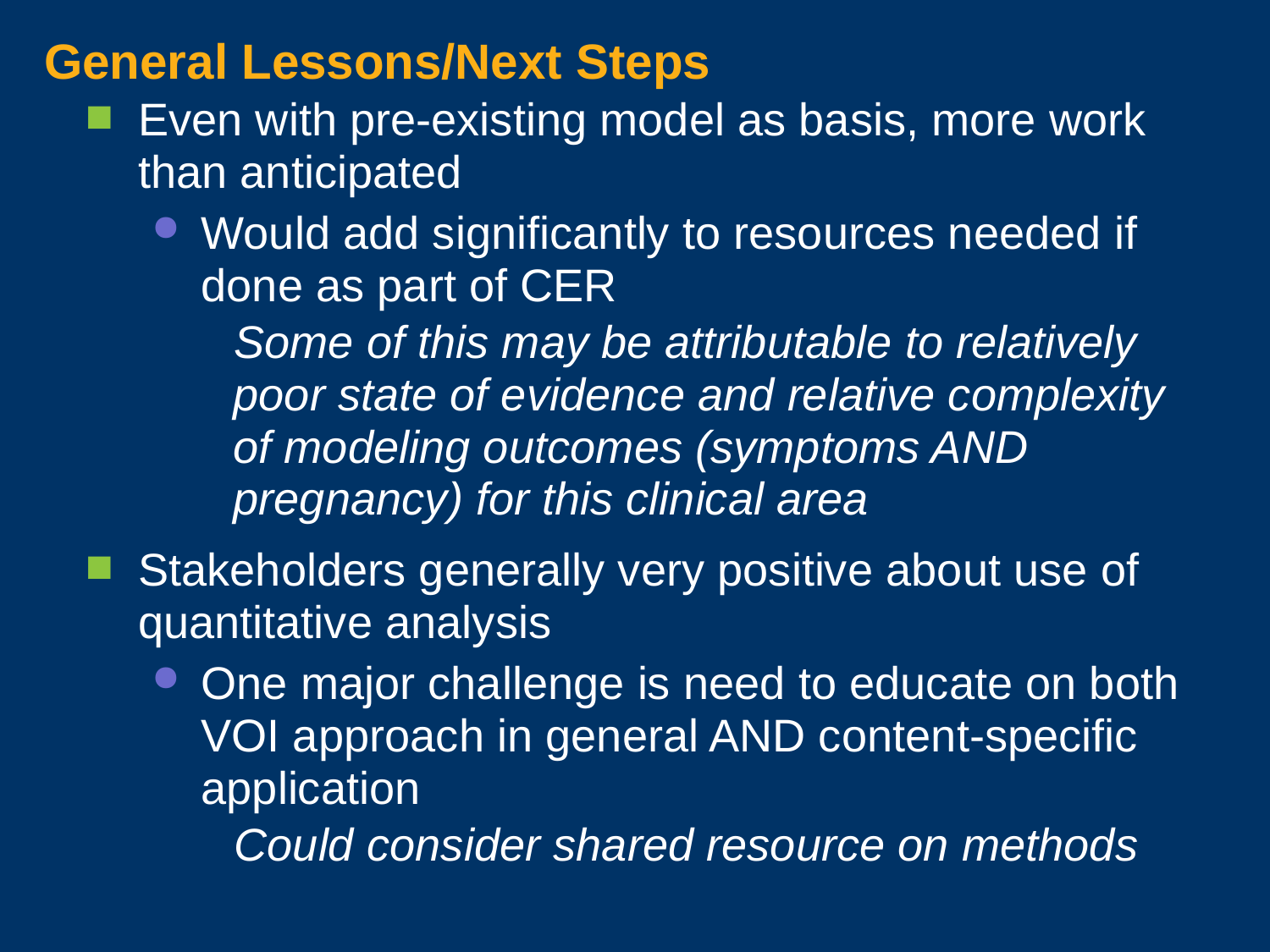

General Lessons/Next Steps
Even with pre-existing model as basis, more work than anticipated
Would add significantly to resources needed if done as part of CER
Some of this may be attributable to relatively poor state of evidence and relative complexity of modeling outcomes (symptoms AND pregnancy) for this clinical area
Stakeholders generally very positive about use of quantitative analysis
One major challenge is need to educate on both VOI approach in general AND content-specific application
Could consider shared resource on methods